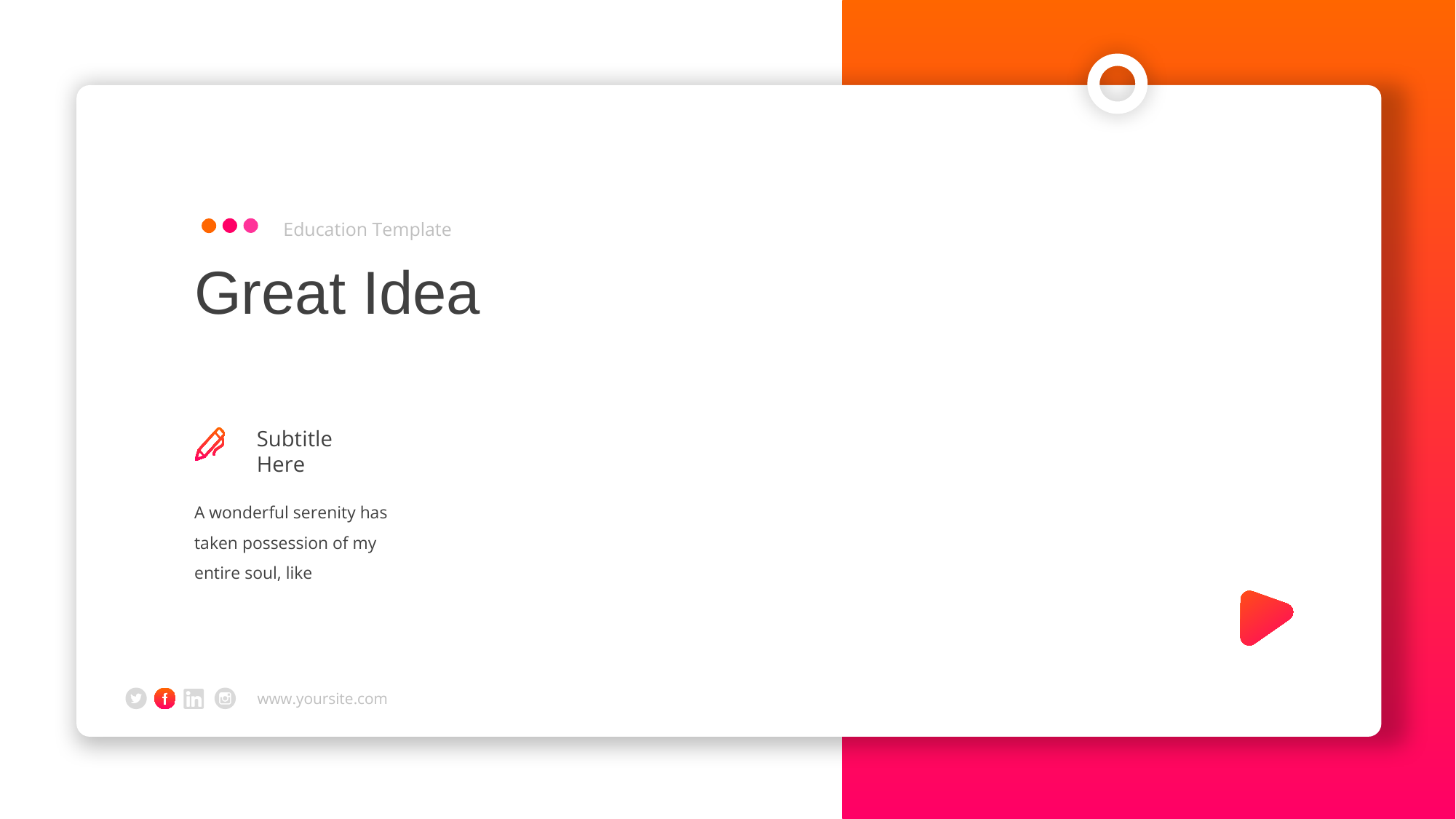

Education Template

Great Idea
Subtitle Here

A wonderful serenity has taken possession of my entire soul, like

www.yoursite.com